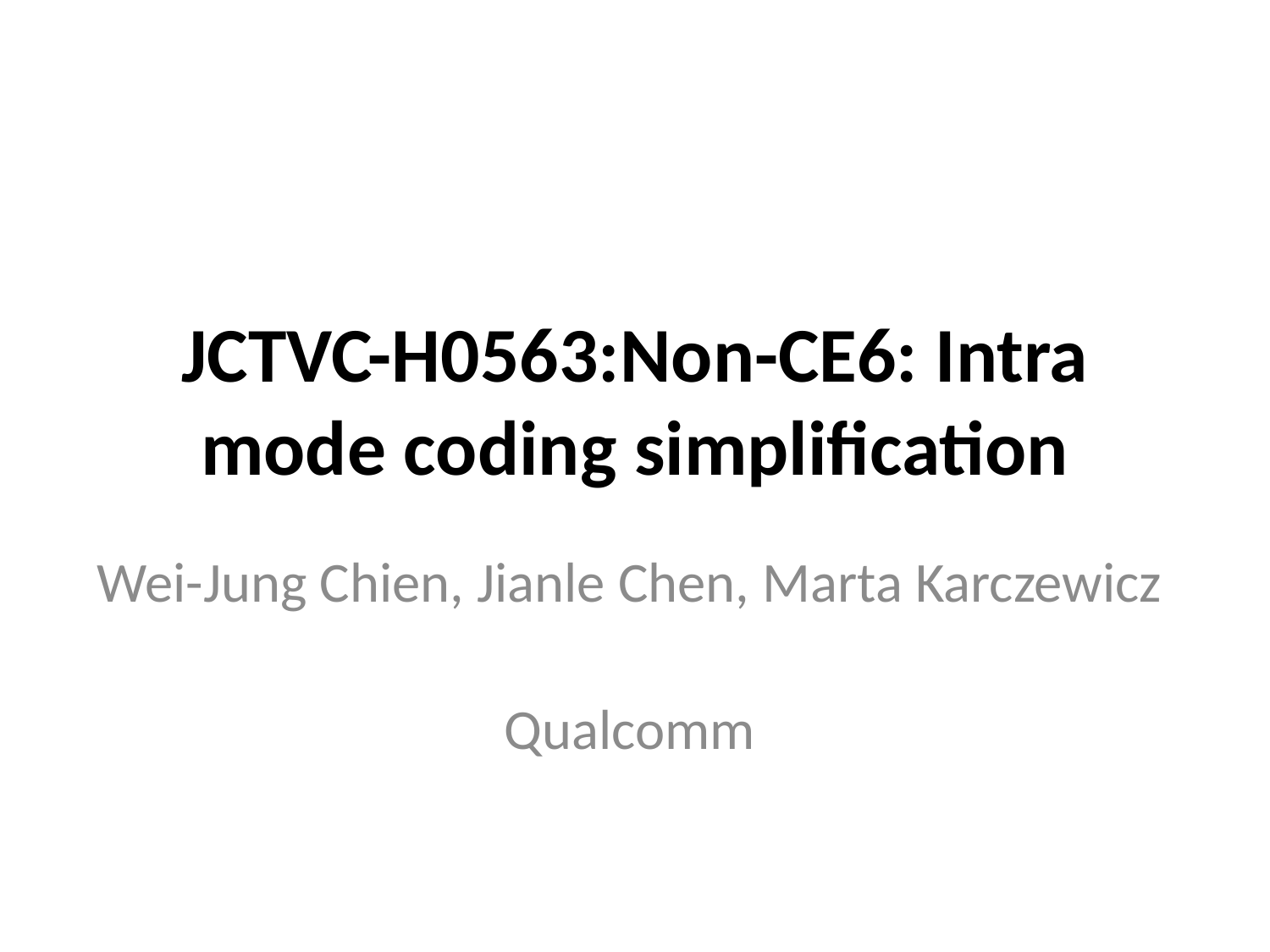

# JCTVC-H0563:Non-CE6: Intra mode coding simplification
Wei-Jung Chien, Jianle Chen, Marta Karczewicz
Qualcomm